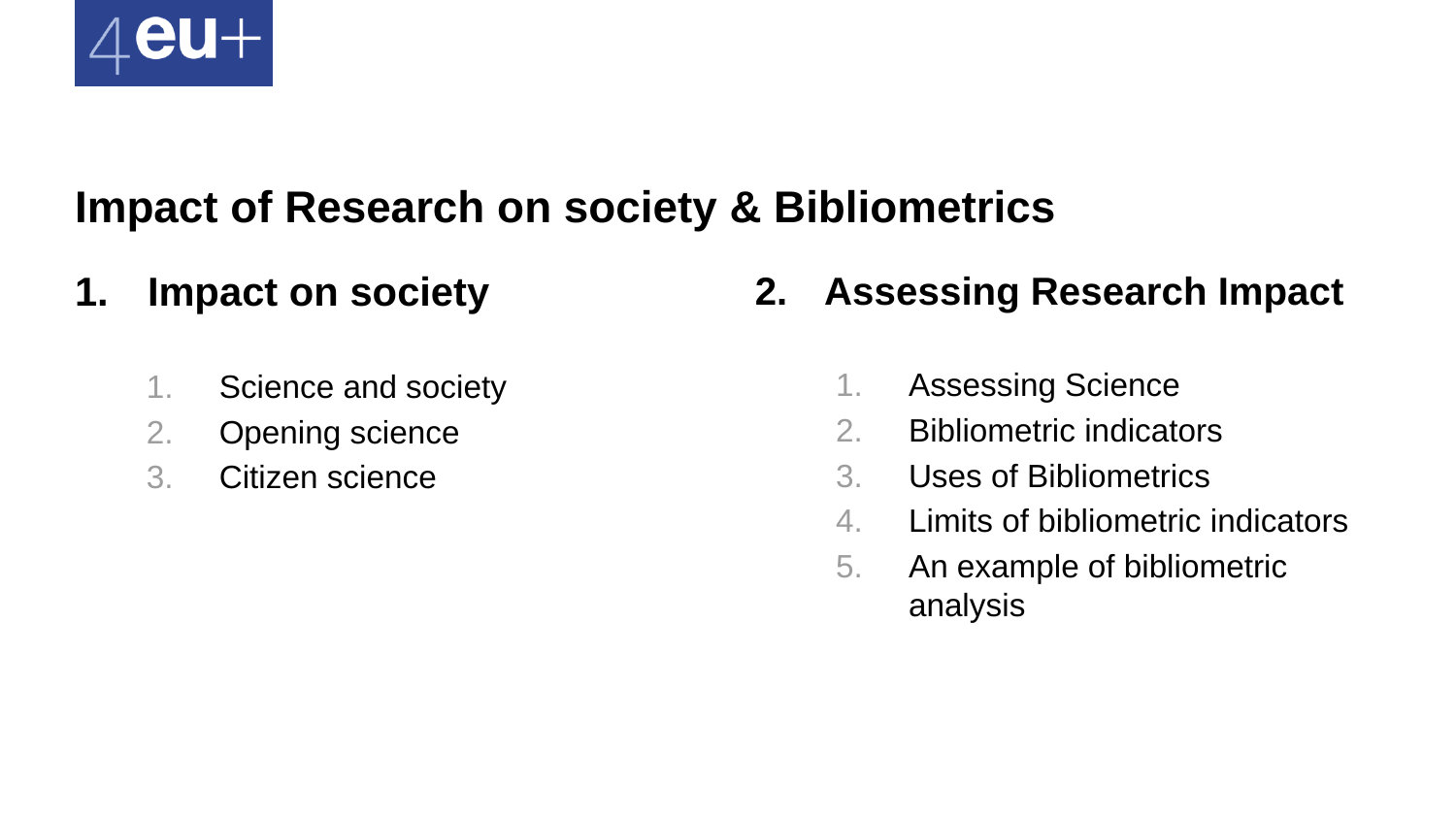

Impact of Research on society & Bibliometrics
# Impact on society
Assessing Research Impact
Assessing Science
Bibliometric indicators
Uses of Bibliometrics
Limits of bibliometric indicators
An example of bibliometric analysis

Science and society
Opening science
Citizen science